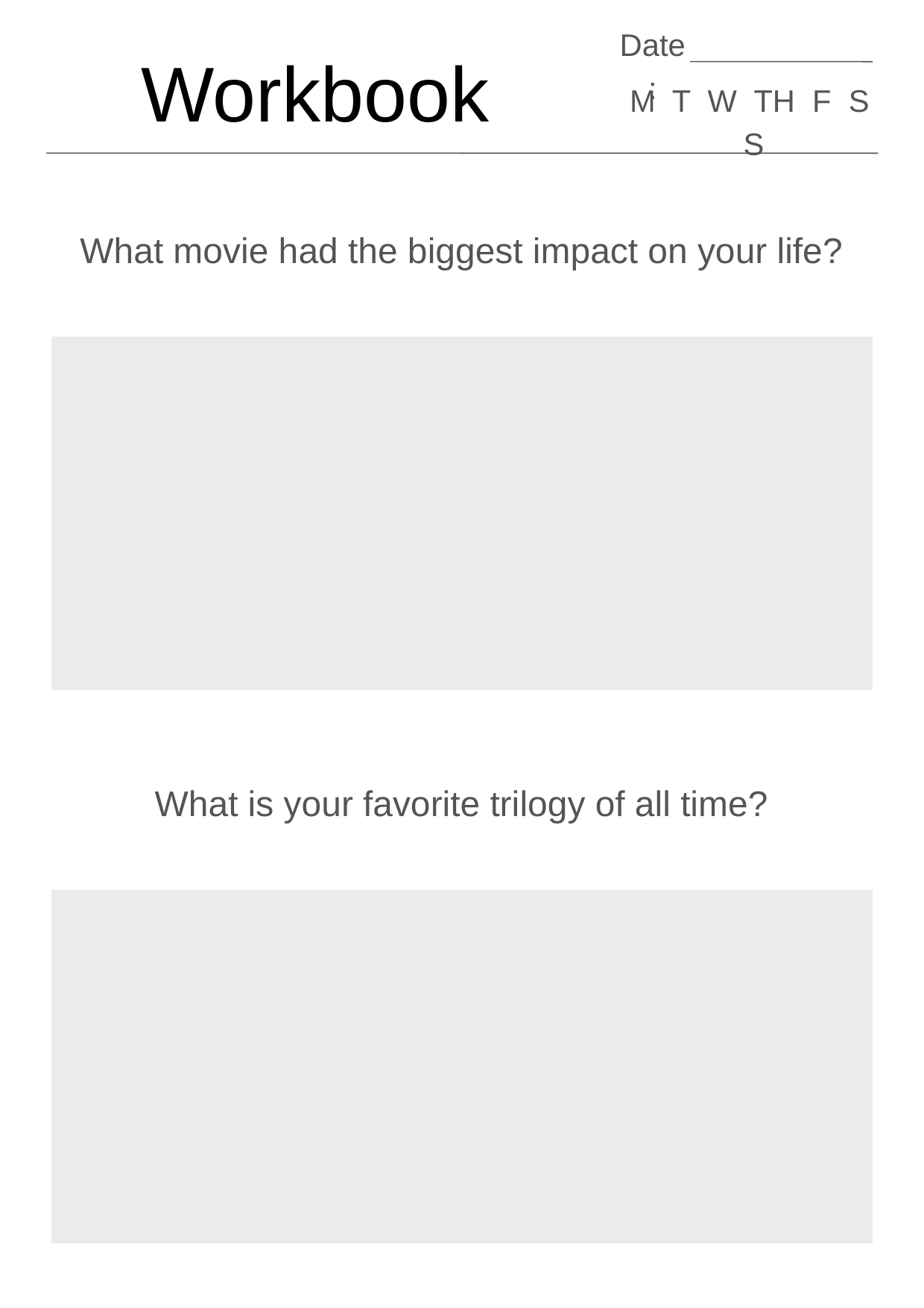

Date:
Workbook

M  T  W  TH  F  S  S

What movie had the biggest impact on your life?

What is your favorite trilogy of all time?